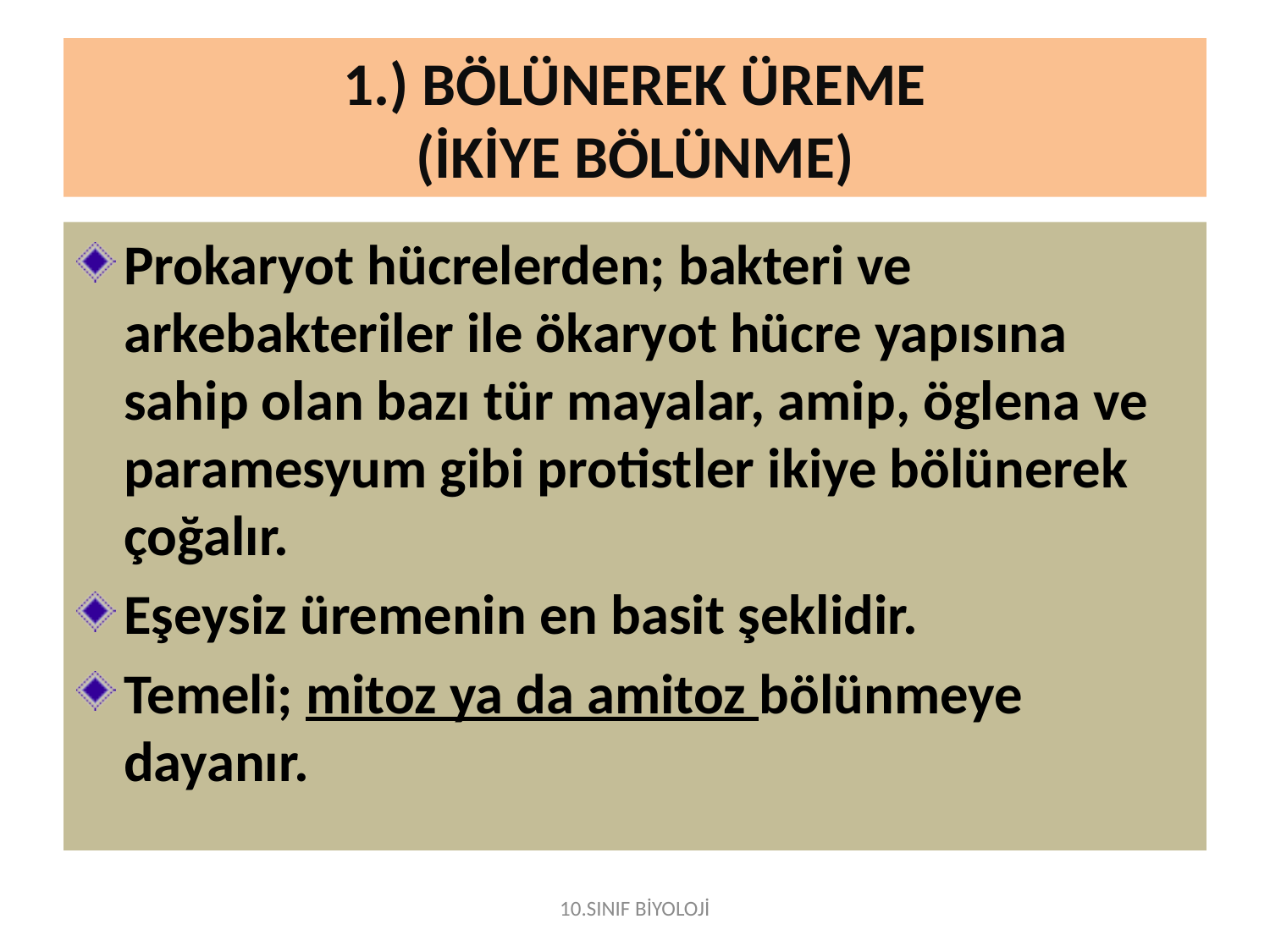

# 1.) BÖLÜNEREK ÜREME (İKİYE BÖLÜNME)
Prokaryot hücrelerden; bakteri ve arkebakteriler ile ökaryot hücre yapısına sahip olan bazı tür mayalar, amip, öglena ve paramesyum gibi protistler ikiye bölünerek çoğalır.
Eşeysiz üremenin en basit şeklidir.
Temeli; mitoz ya da amitoz bölünmeye dayanır.

10.SINIF BİYOLOJİ